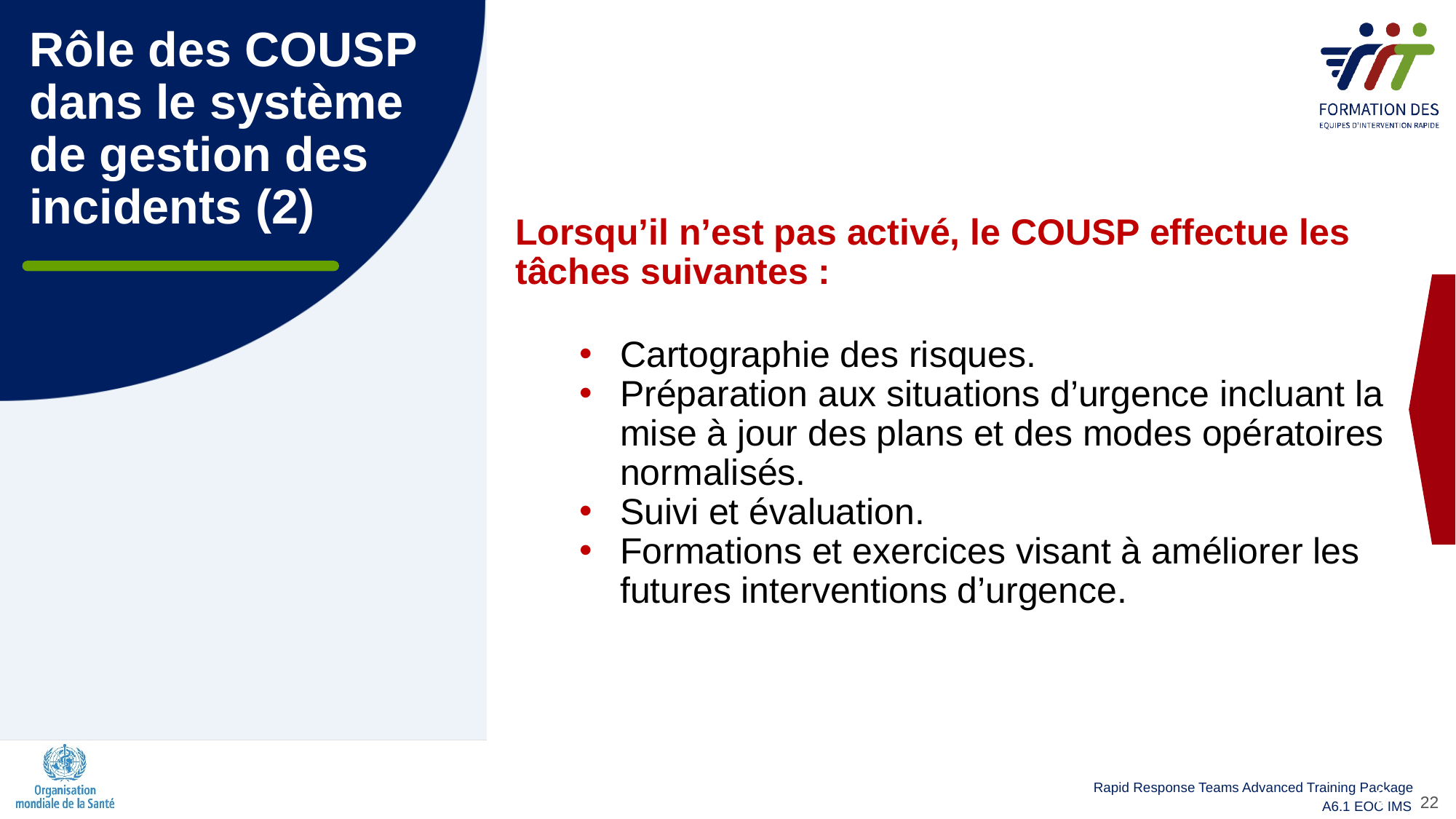

Rôle des COUSP dans le système de gestion des incidents (2)

Lorsqu’il n’est pas activé, le COUSP effectue les tâches suivantes :

Cartographie des risques.
Préparation aux situations d’urgence incluant la mise à jour des plans et des modes opératoires normalisés.
Suivi et évaluation.
Formations et exercices visant à améliorer les futures interventions d’urgence.

22